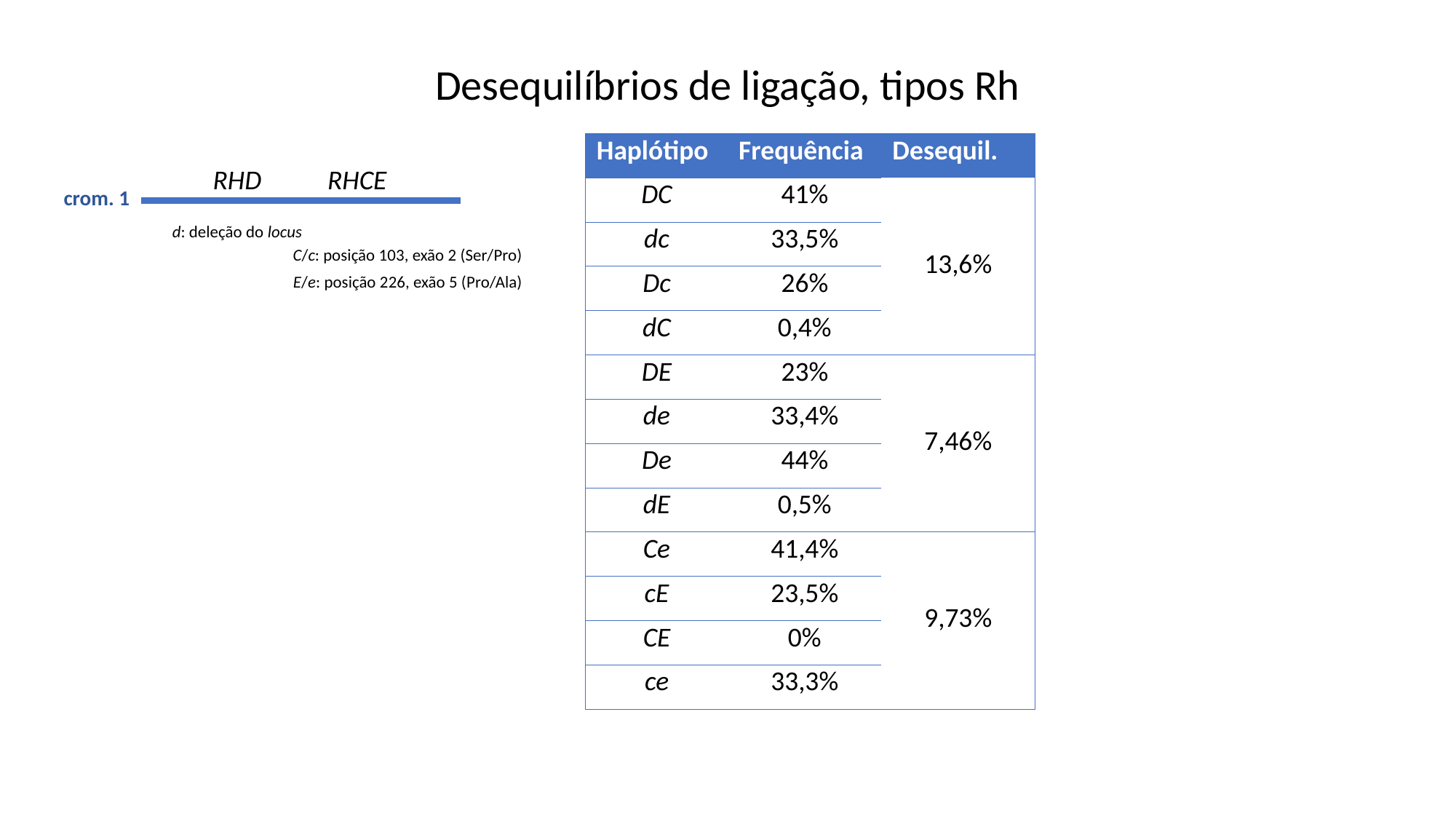

# Desequilíbrios de ligação, tipos Rh
| Haplótipo | Frequência | Desequil. |
| --- | --- | --- |
| DC | 41% | 13,6% |
| dc | 33,5% |  |
| Dc | 26% |  |
| dC | 0,4% |  |
| DE | 23% | 7,46% |
| de | 33,4% |  |
| De | 44% |  |
| dE | 0,5% |  |
| Ce | 41,4% | 9,73% |
| cE | 23,5% |  |
| CE | 0% |  |
| ce | 33,3% |  |
RHD
RHCE
crom. 1
d: deleção do locus
C/c: posição 103, exão 2 (Ser/Pro)
E/e: posição 226, exão 5 (Pro/Ala)